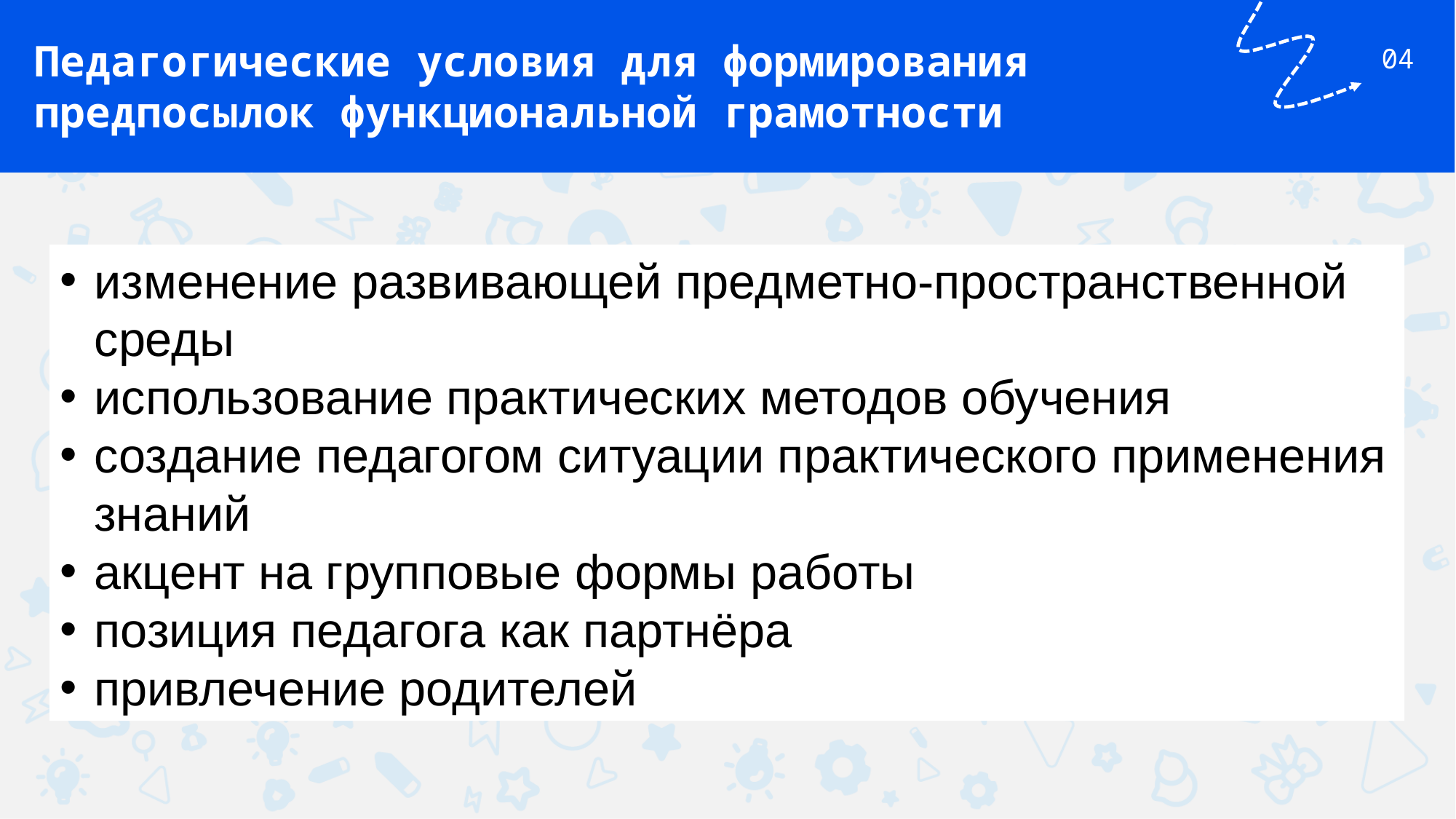

Педагогические условия для формирования предпосылок функциональной грамотности
04
изменение развивающей предметно-пространственной среды
использование практических методов обучения
создание педагогом ситуации практического применения знаний
акцент на групповые формы работы
позиция педагога как партнёра
привлечение родителей